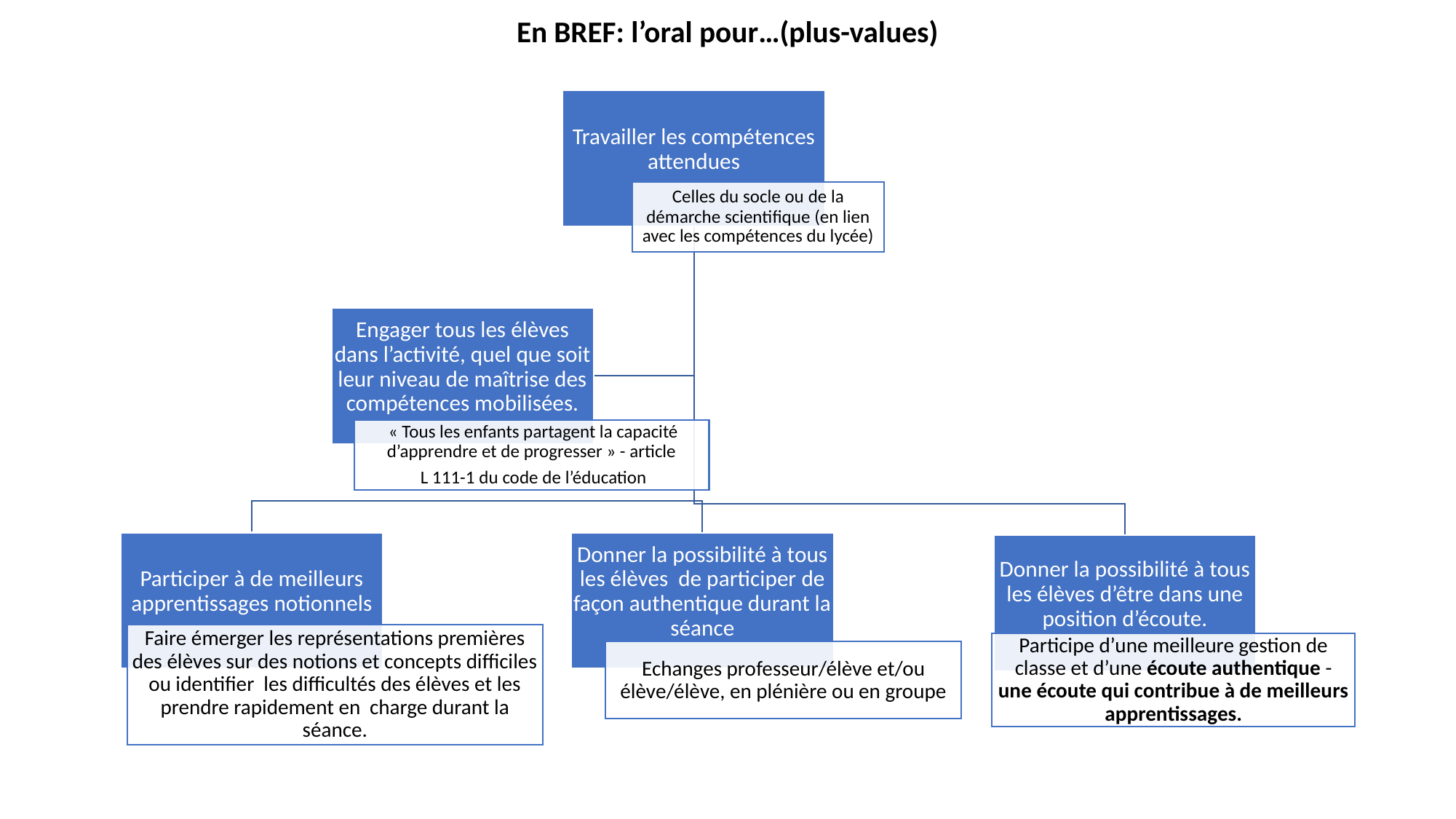

# En BREF: l’oral pour…(plus-values)
Travailler les compétences attendues
Celles du socle ou de la démarche scientifique (en lien avec les compétences du lycée)
Participer à de meilleurs apprentissages notionnels
Faire émerger les représentations premières des élèves sur des notions et concepts difficiles ou identifier  les difficultés des élèves et les prendre rapidement en  charge durant la séance.
Donner la possibilité à tous les élèves  de participer de façon authentique durant la séance
Echanges professeur/élève et/ou élève/élève, en plénière ou en groupe
Donner la possibilité à tous les élèves d’être dans une position d’écoute.
Participe d’une meilleure gestion de classe et d’une écoute authentique - une écoute qui contribue à de meilleurs apprentissages.
Engager tous les élèves dans l’activité, quel que soit leur niveau de maîtrise des compétences mobilisées.
 « Tous les enfants partagent la capacité d’apprendre et de progresser » - article
 L 111-1 du code de l’éducation